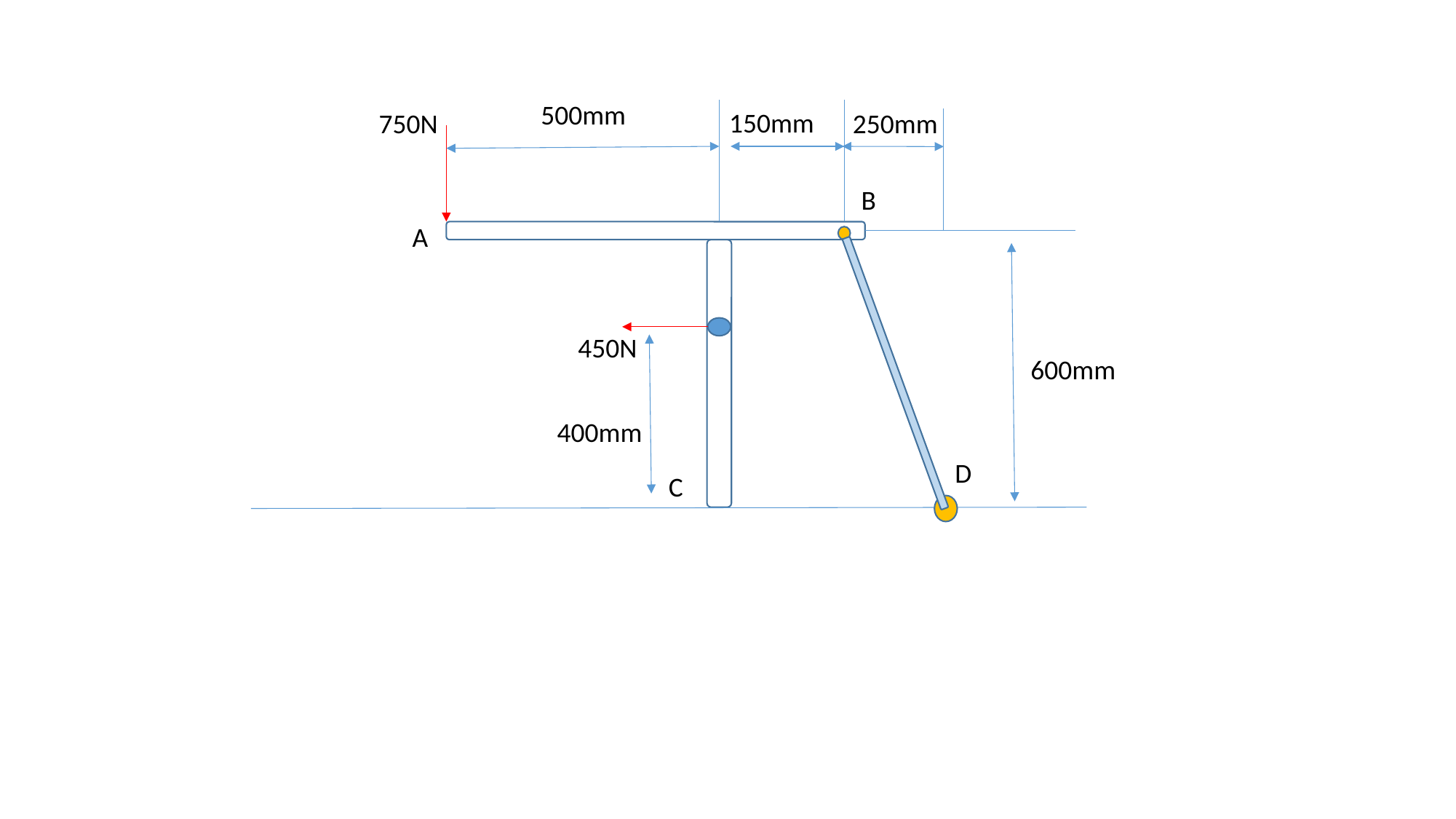

500mm
150mm
750N
250mm
B
A

450N
600mm

400mm
D
C